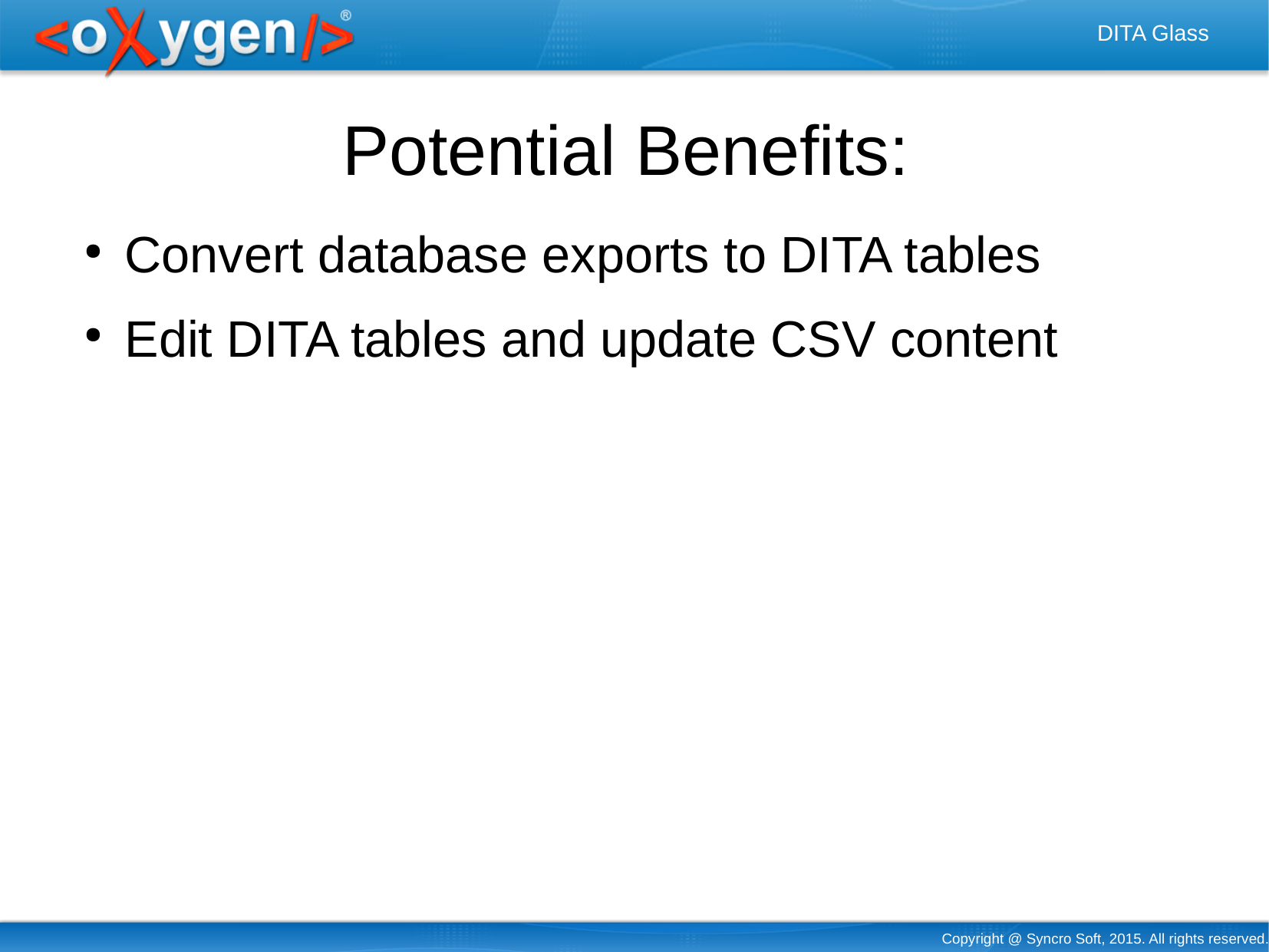

Potential Benefits:
Convert database exports to DITA tables
Edit DITA tables and update CSV content